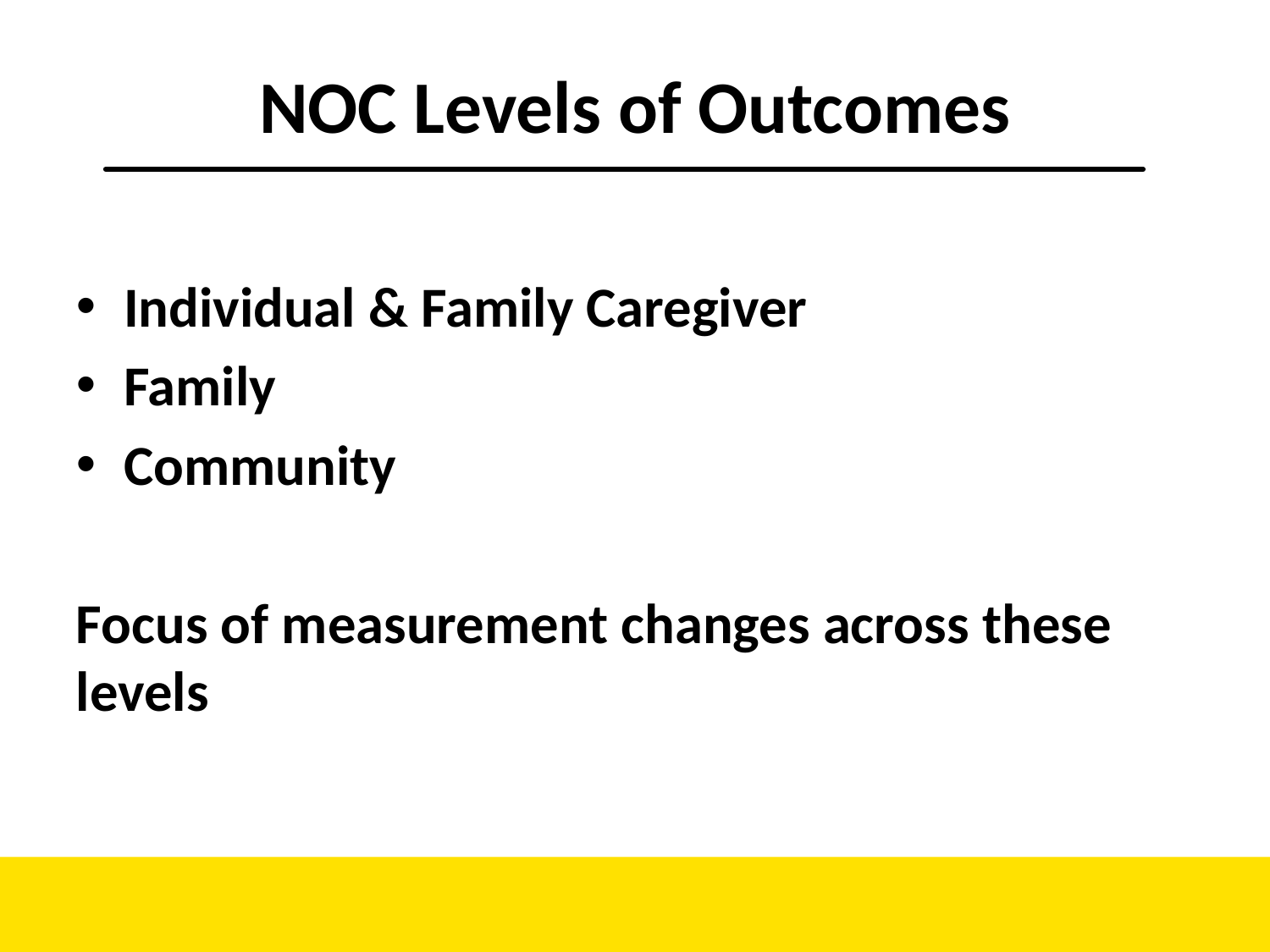

# NOC Levels of Outcomes
Individual & Family Caregiver
Family
Community

Focus of measurement changes across these levels